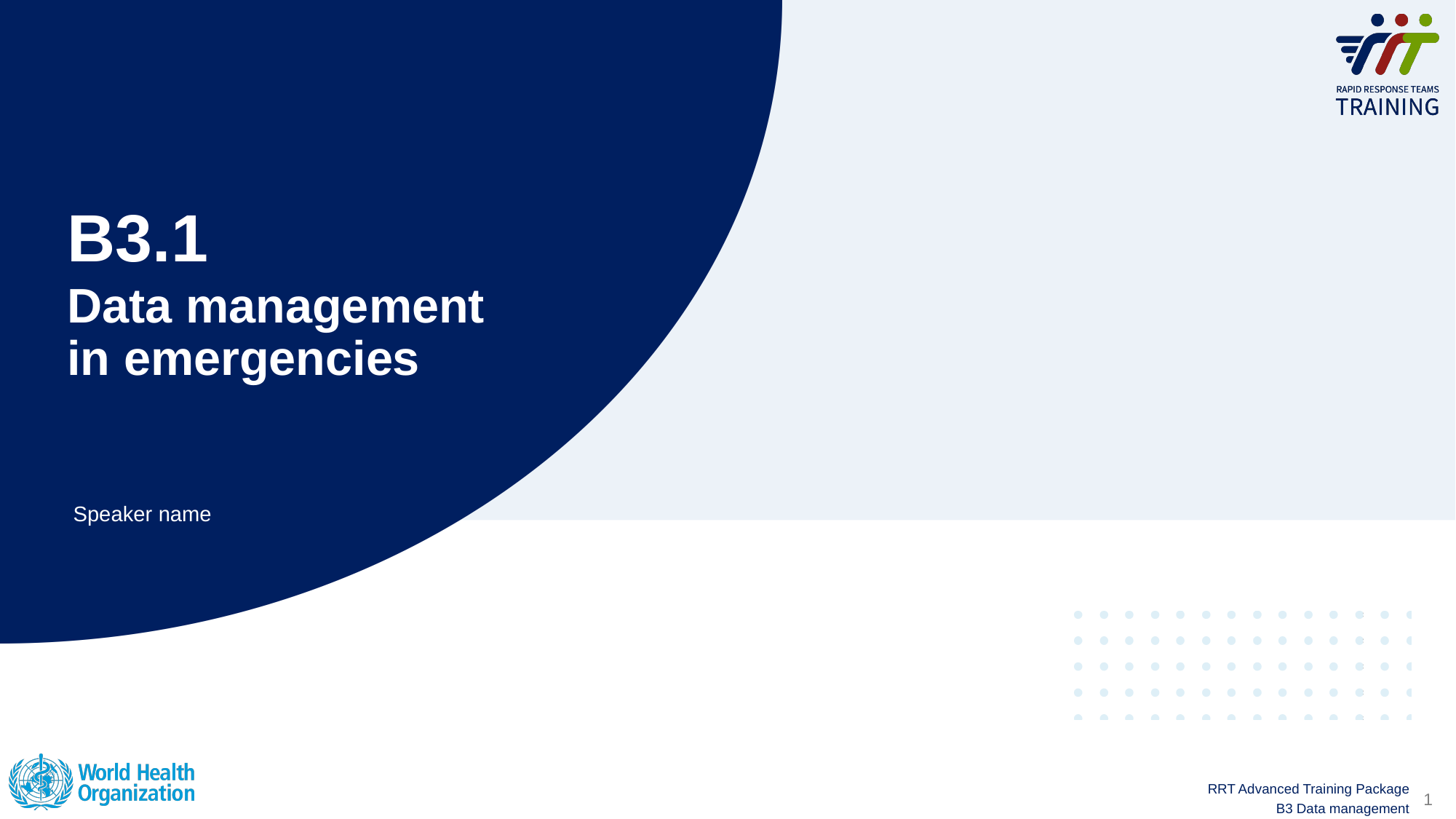

# Data management in emergencies
B3.1
Speaker name